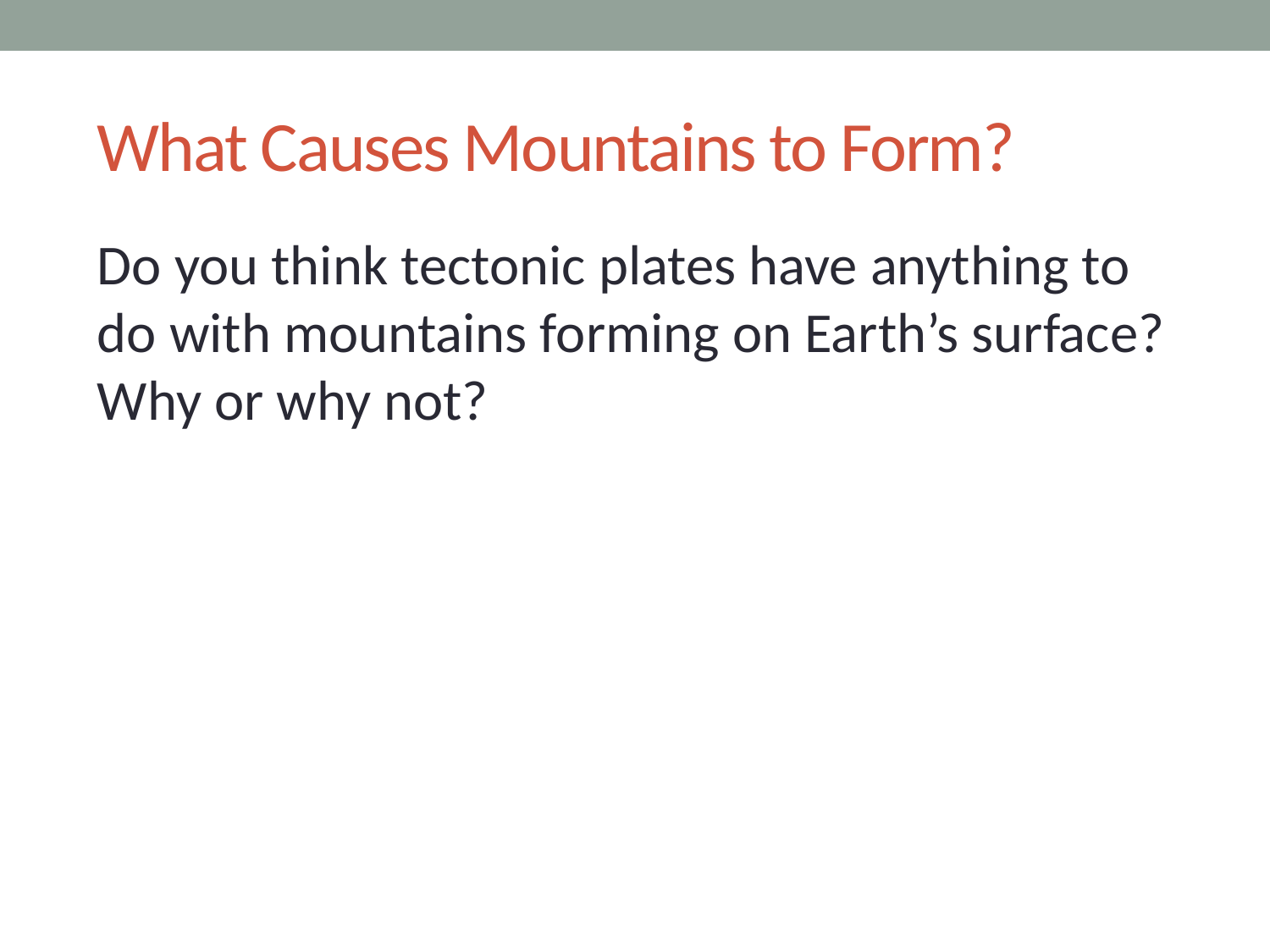

# What Causes Mountains to Form?
Do you think tectonic plates have anything to do with mountains forming on Earth’s surface? Why or why not?